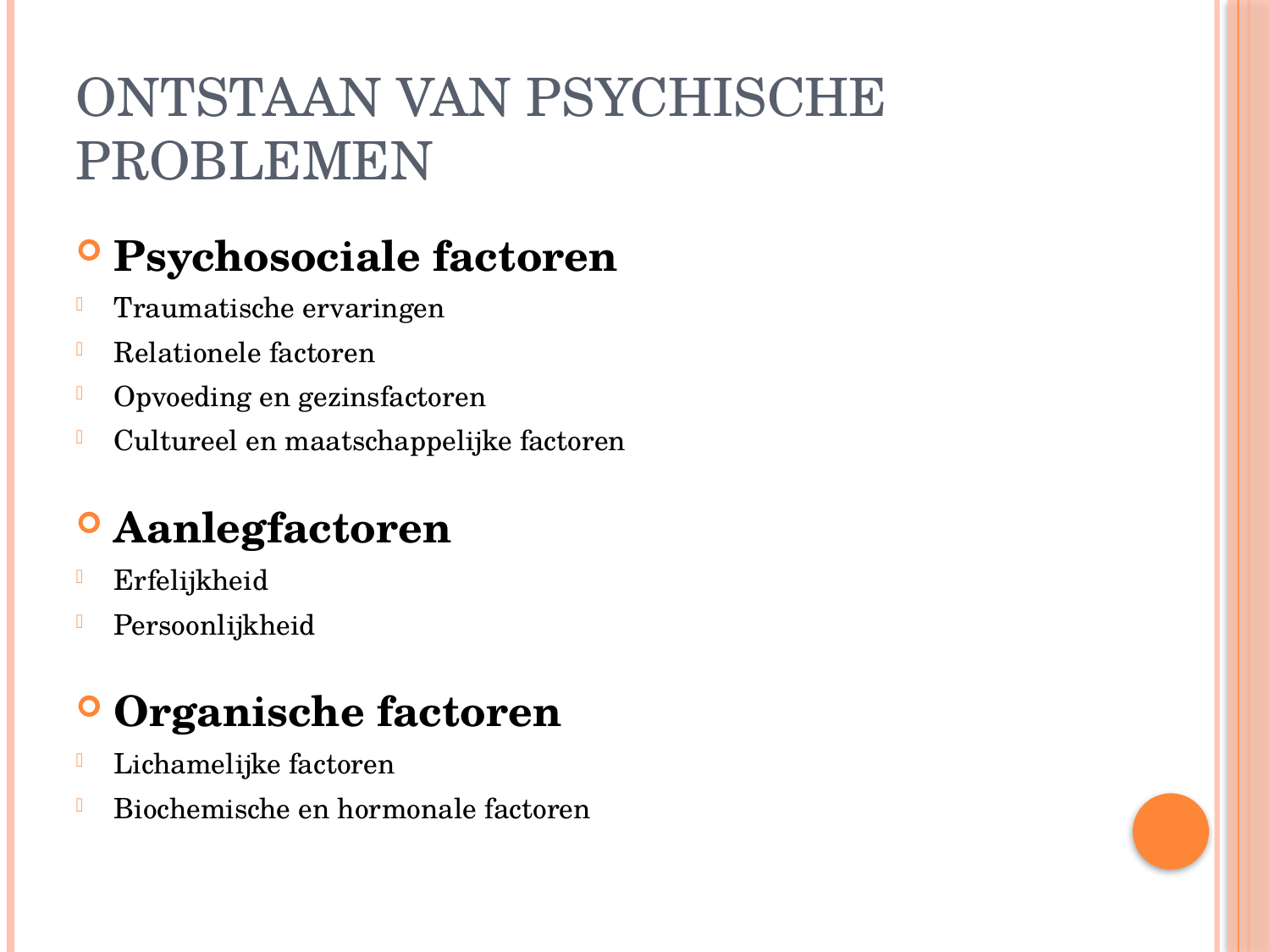

# Ontstaan van psychische problemen
Psychosociale factoren
Traumatische ervaringen
Relationele factoren
Opvoeding en gezinsfactoren
Cultureel en maatschappelijke factoren
Aanlegfactoren
Erfelijkheid
Persoonlijkheid
Organische factoren
Lichamelijke factoren
Biochemische en hormonale factoren